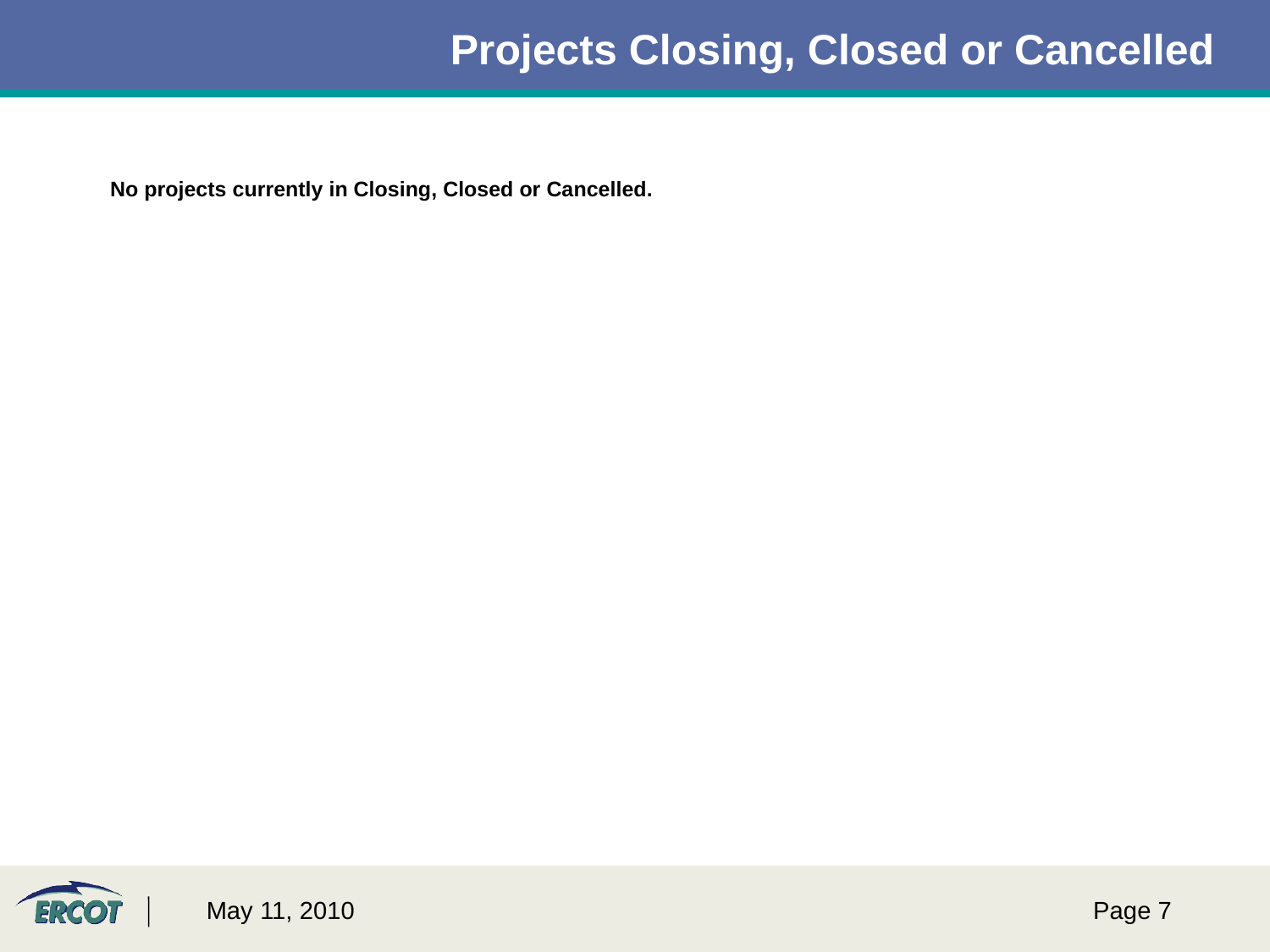

# Projects Closing, Closed or Cancelled
No projects currently in Closing, Closed or Cancelled.